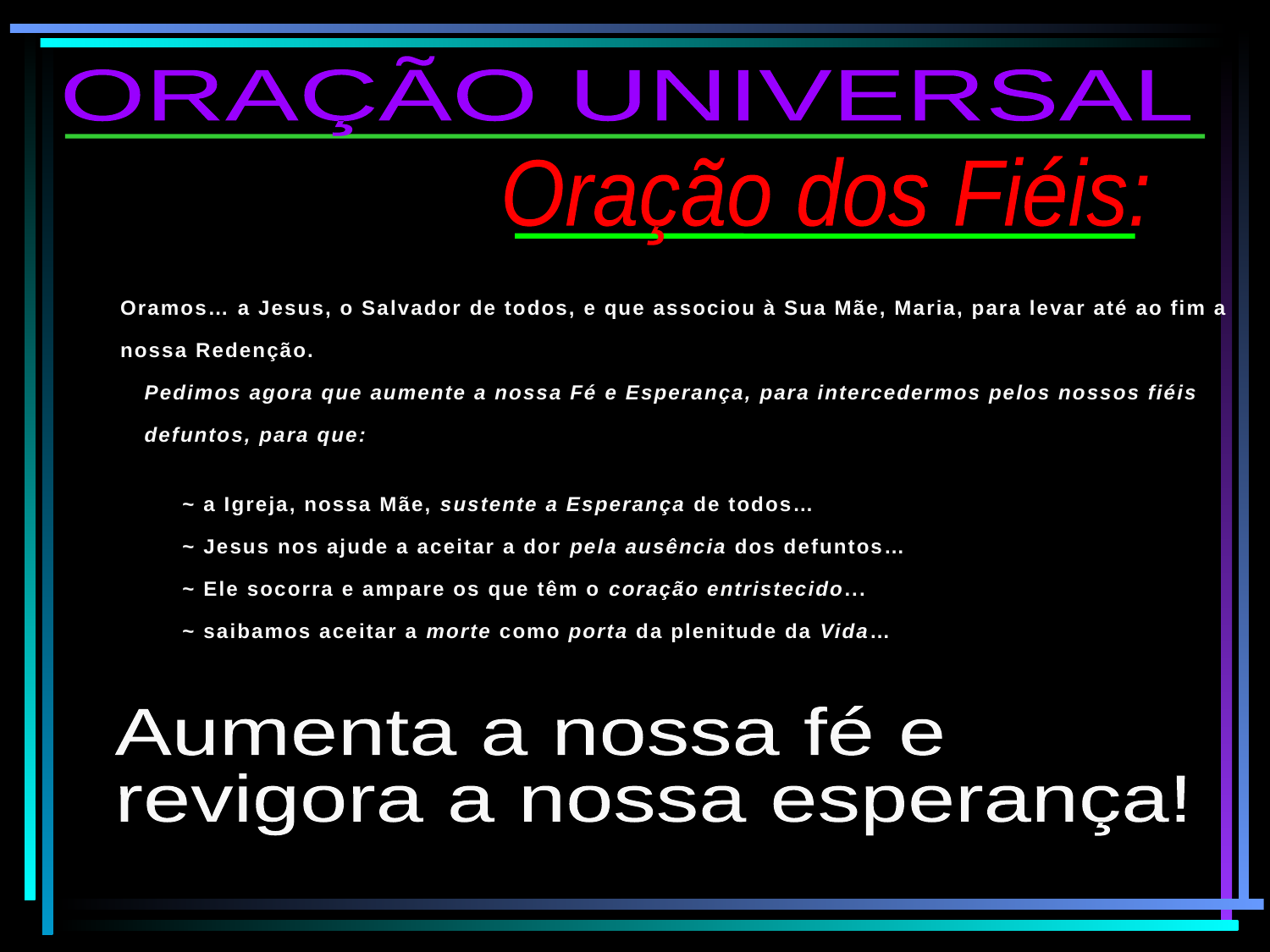

ORAÇÃO UNIVERSAL

Oração dos Fiéis:

Oramos… a Jesus, o Salvador de todos, e que associou à Sua Mãe, Maria, para levar até ao fim a nossa Redenção.
Pedimos agora que aumente a nossa Fé e Esperança, para intercedermos pelos nossos fiéis defuntos, para que:

~ a Igreja, nossa Mãe, sustente a Esperança de todos…
~ Jesus nos ajude a aceitar a dor pela ausência dos defuntos…
~ Ele socorra e ampare os que têm o coração entristecido...
~ saibamos aceitar a morte como porta da plenitude da Vida…
Aumenta a nossa fé e
revigora a nossa esperança!